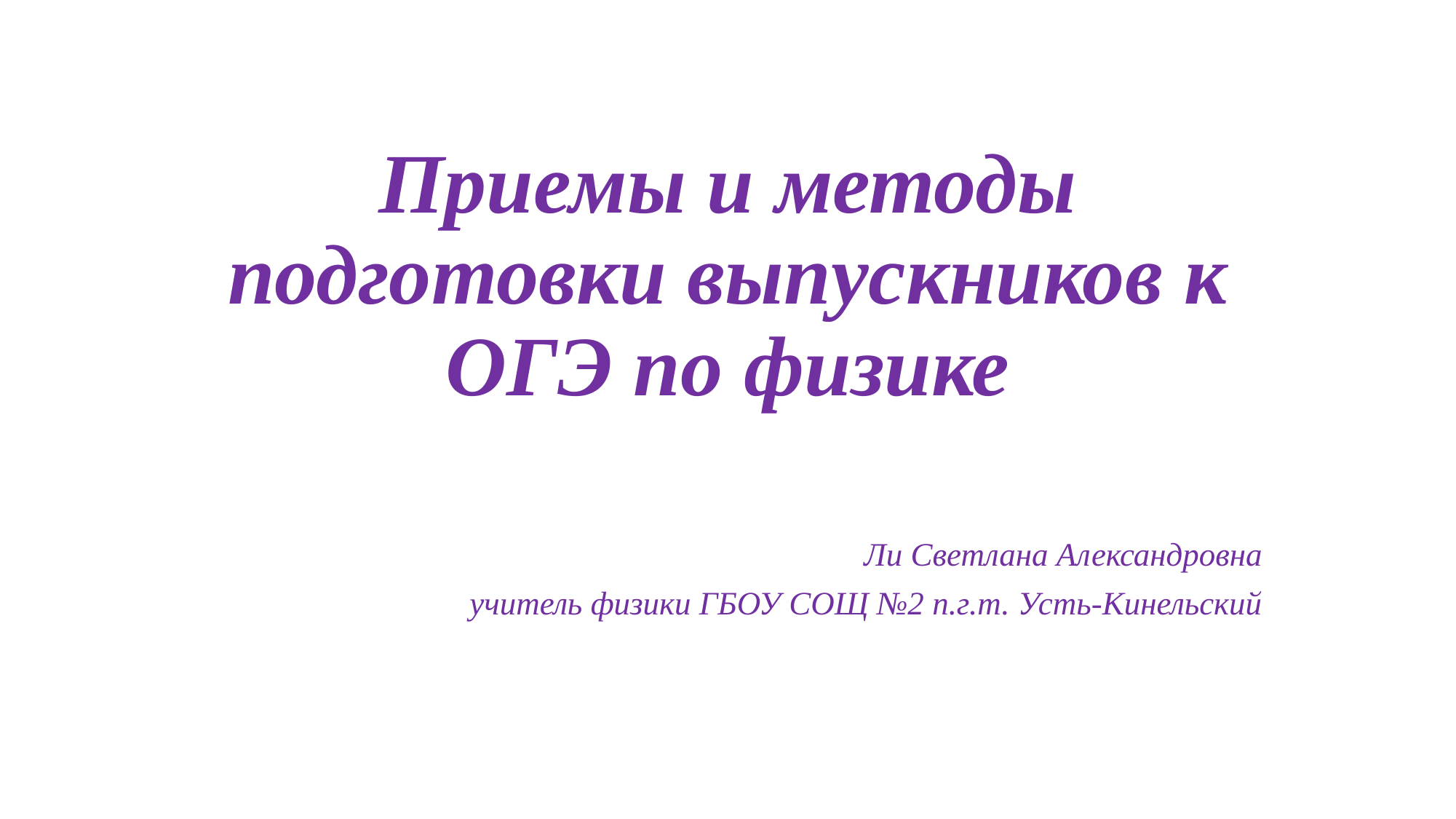

# Приемы и методы подготовки выпускников к ОГЭ по физике

Ли Светлана Александровна
 учитель физики ГБОУ СОЩ №2 п.г.т. Усть-Кинельский